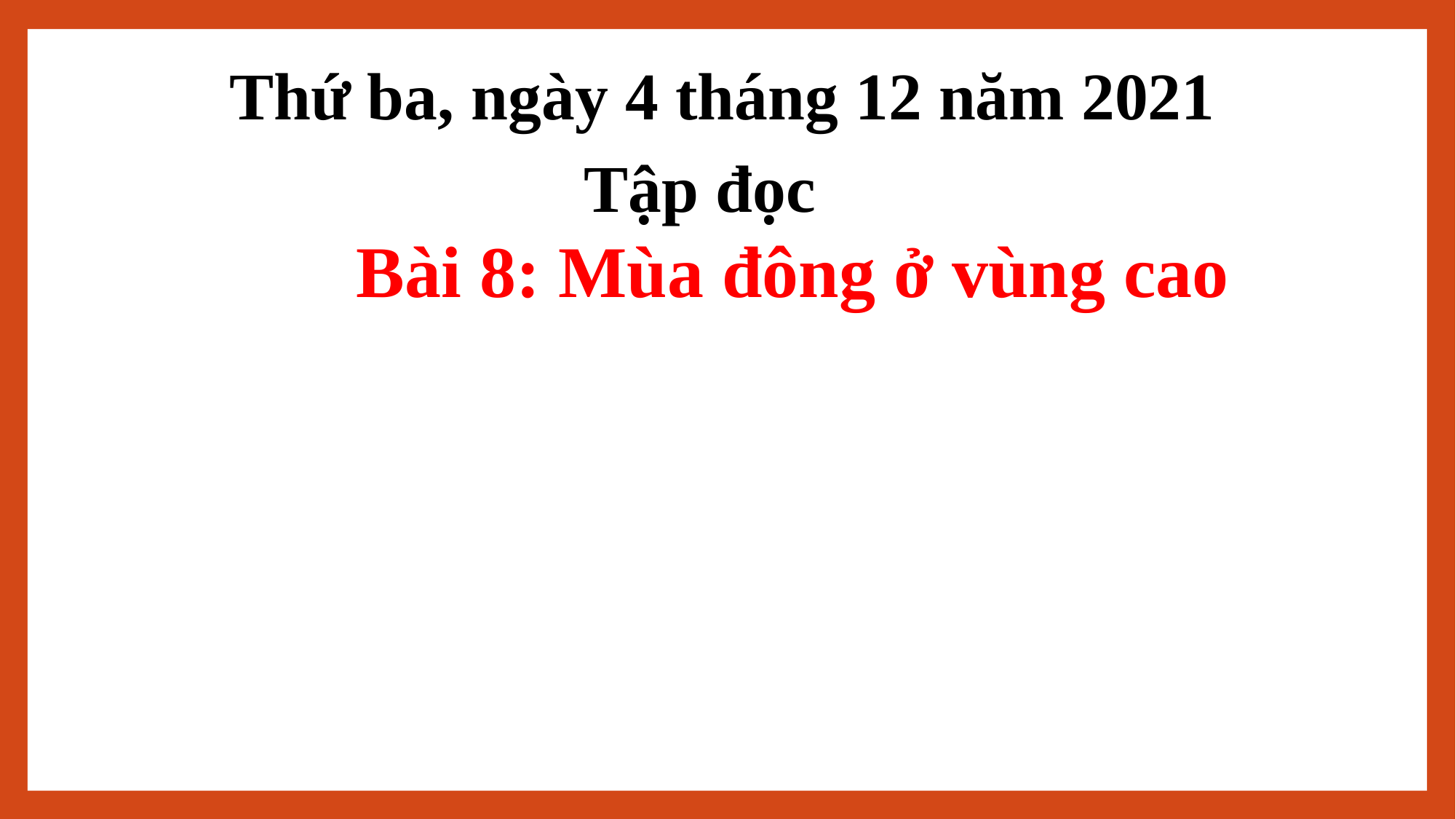

Thứ ba, ngày 4 tháng 12 năm 2021
Tập đọc
          Bài 8: Mùa đông ở vùng cao